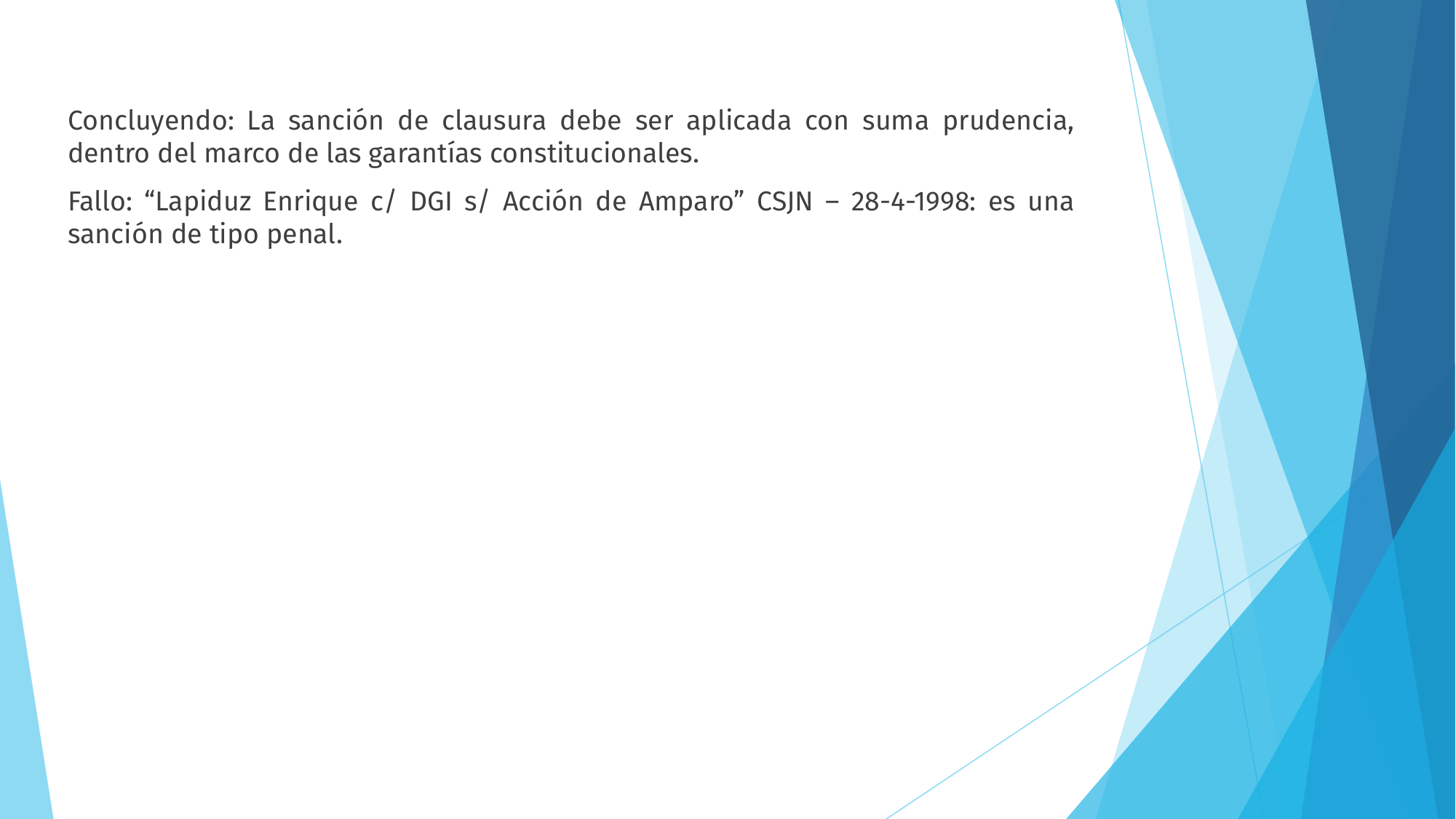

Concluyendo: La sanción de clausura debe ser aplicada con suma prudencia, dentro del marco de las garantías constitucionales.
Fallo: “Lapiduz Enrique c/ DGI s/ Acción de Amparo” CSJN – 28-4-1998: es una sanción de tipo penal.